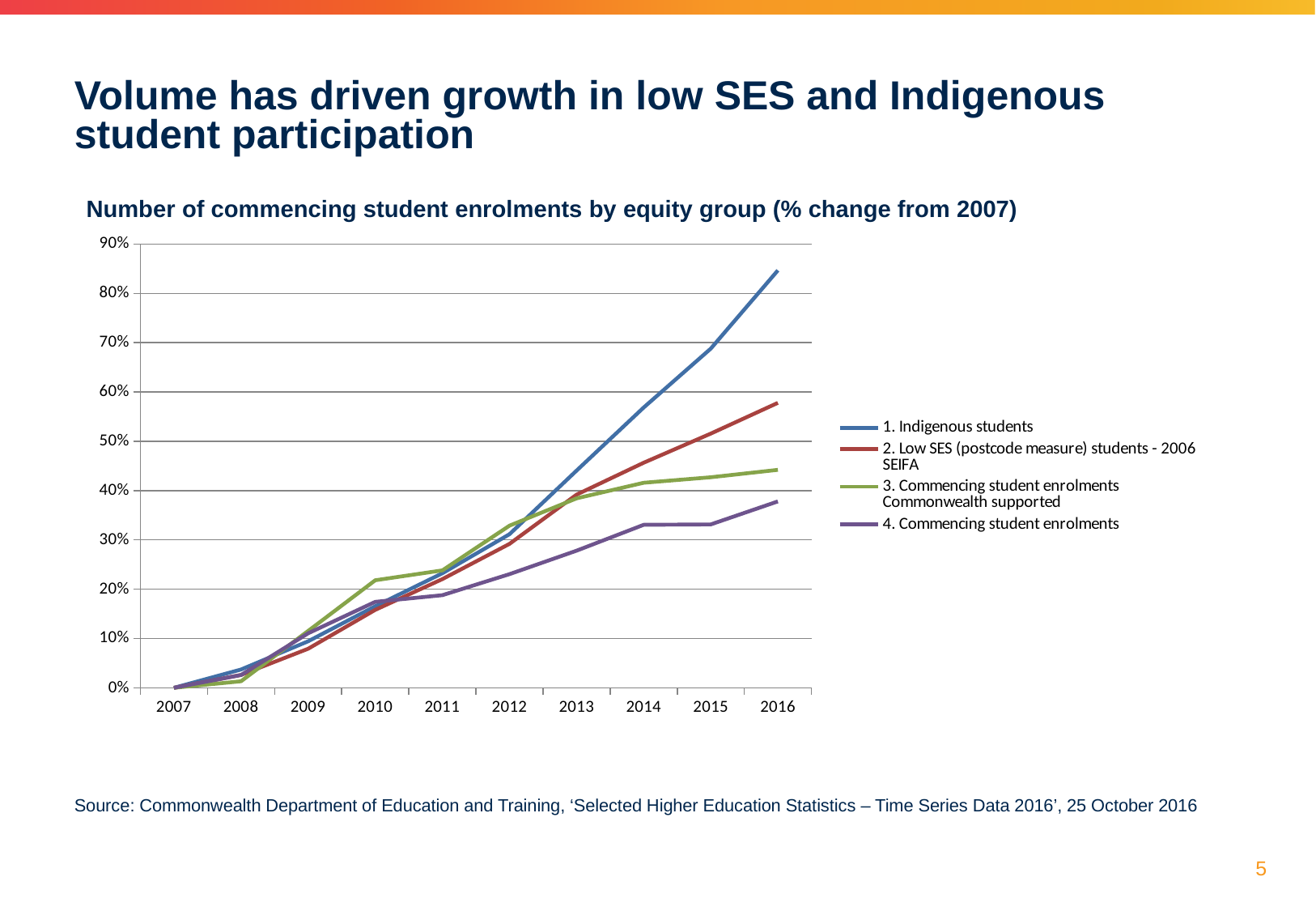

# Volume has driven growth in low SES and Indigenous student participation
Number of commencing student enrolments by equity group (% change from 2007)

### Chart

| Category | 1. Indigenous students | 2. Low SES (postcode measure) students - 2006 SEIFA | 3. Commencing student enrolments Commonwealth supported | 4. Commencing student enrolments |
|---|---|---|---|---|
| 2007 | 0.0 | 0.0 | 0.0 | 0.0 |
| 2008 | 0.037124118302190326 | 0.02605138438513345 | 0.013231522835326321 | 0.025914829241719693 |
| 2009 | 0.09429526048756343 | 0.07920179595909205 | 0.1152744561302406 | 0.11051458837196329 |
| 2010 | 0.16544982056676155 | 0.1580843103018209 | 0.21804350958075205 | 0.17429913135933894 |
| 2011 | 0.2322732335107041 | 0.22046395609877775 | 0.23813283388560727 | 0.18780293309793292 |
| 2012 | 0.31147135255537683 | 0.29185333000748315 | 0.32886327618498773 | 0.23047691555447627 |
| 2013 | 0.44066328424699913 | 0.3918283861312048 | 0.3841982423281948 | 0.2781651893977928 |
| 2014 | 0.5686177453285485 | 0.4565826889498628 | 0.4158478605388273 | 0.33056584703129666 |
| 2015 | 0.688033659200594 | 0.515689698179097 | 0.42705662008356143 | 0.3313370240443148 |
| 2016 | 0.846677391411954 | 0.5779895235719631 | 0.4421034433078807 | 0.37799159252975595 |
Source: Commonwealth Department of Education and Training, ‘Selected Higher Education Statistics – Time Series Data 2016’, 25 October 2016